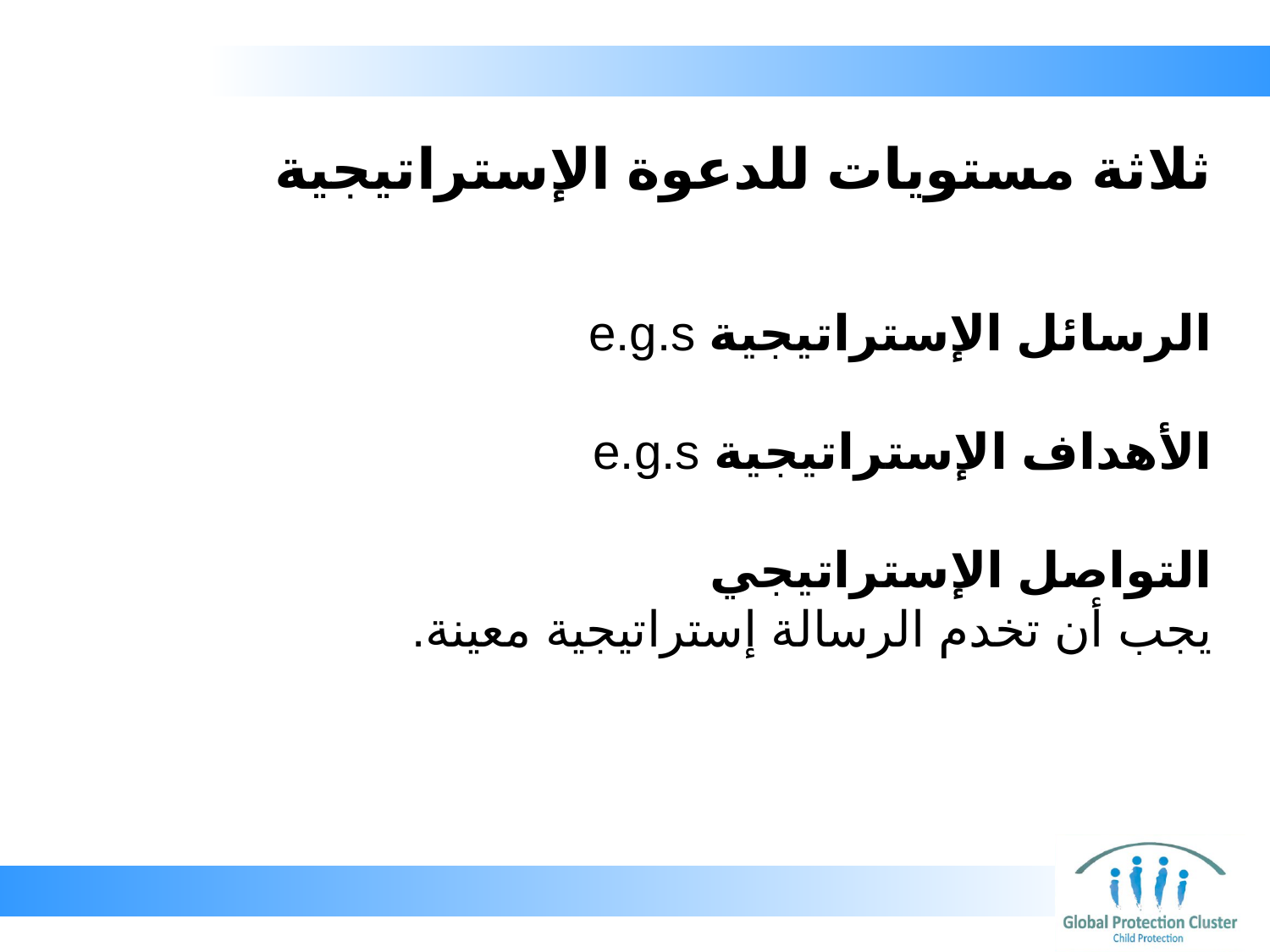

# ثلاثة مستويات للدعوة الإستراتيجية

الرسائل الإستراتيجية e.g.s

الأهداف الإستراتيجية e.g.s

التواصل الإستراتيجي
يجب أن تخدم الرسالة إستراتيجية معينة.